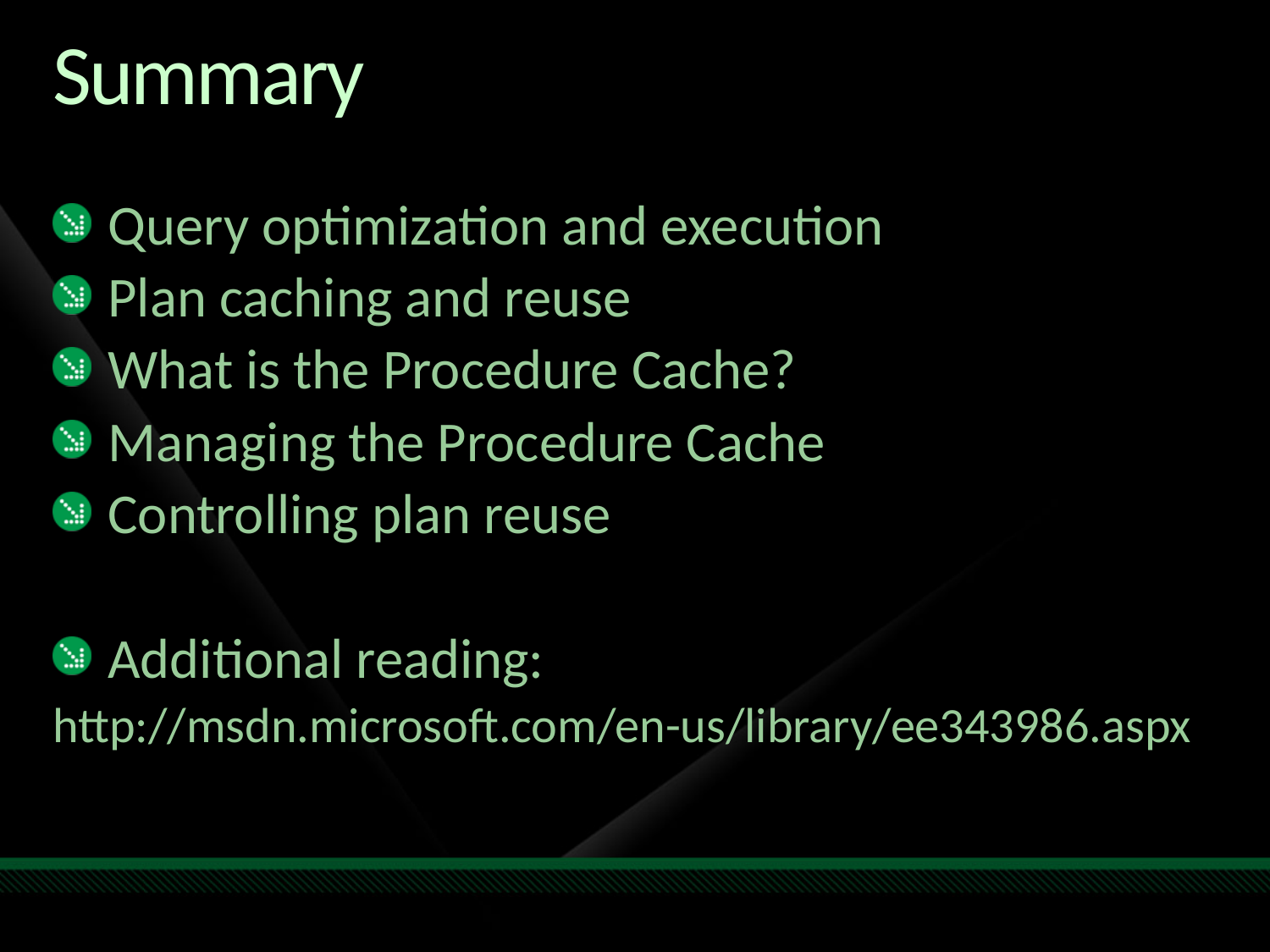

# Summary
Query optimization and execution
Plan caching and reuse
What is the Procedure Cache?
Managing the Procedure Cache
Controlling plan reuse

Additional reading:
http://msdn.microsoft.com/en-us/library/ee343986.aspx